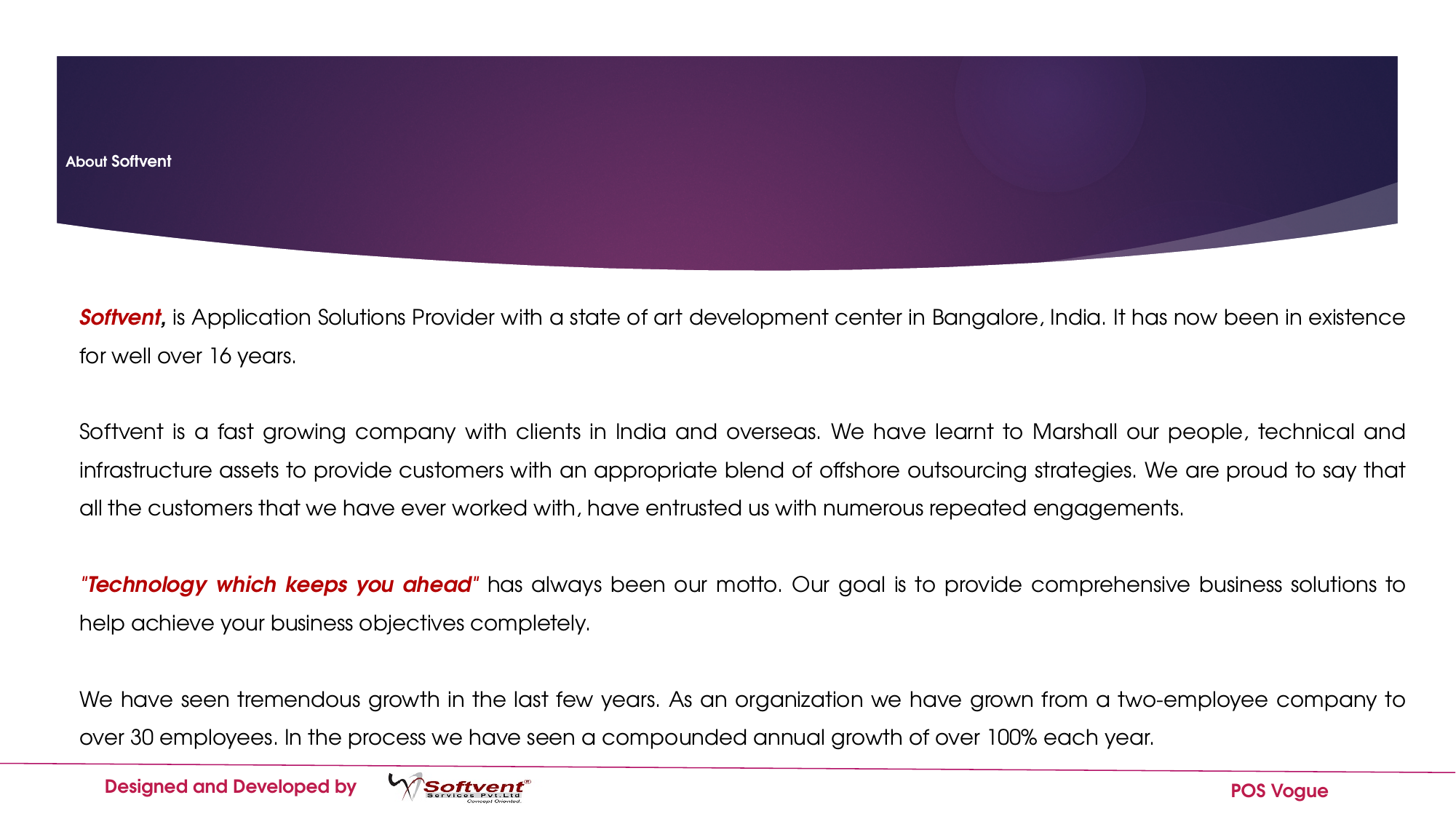

# About Softvent
Softvent, is Application Solutions Provider with a state of art development center in Bangalore, India. It has now been in existence for well over 16 years.

Softvent is a fast growing company with clients in India and overseas. We have learnt to Marshall our people, technical and infrastructure assets to provide customers with an appropriate blend of offshore outsourcing strategies. We are proud to say that all the customers that we have ever worked with, have entrusted us with numerous repeated engagements.

"Technology which keeps you ahead" has always been our motto. Our goal is to provide comprehensive business solutions to help achieve your business objectives completely.

We have seen tremendous growth in the last few years. As an organization we have grown from a two-employee company to over 30 employees. In the process we have seen a compounded annual growth of over 100% each year.